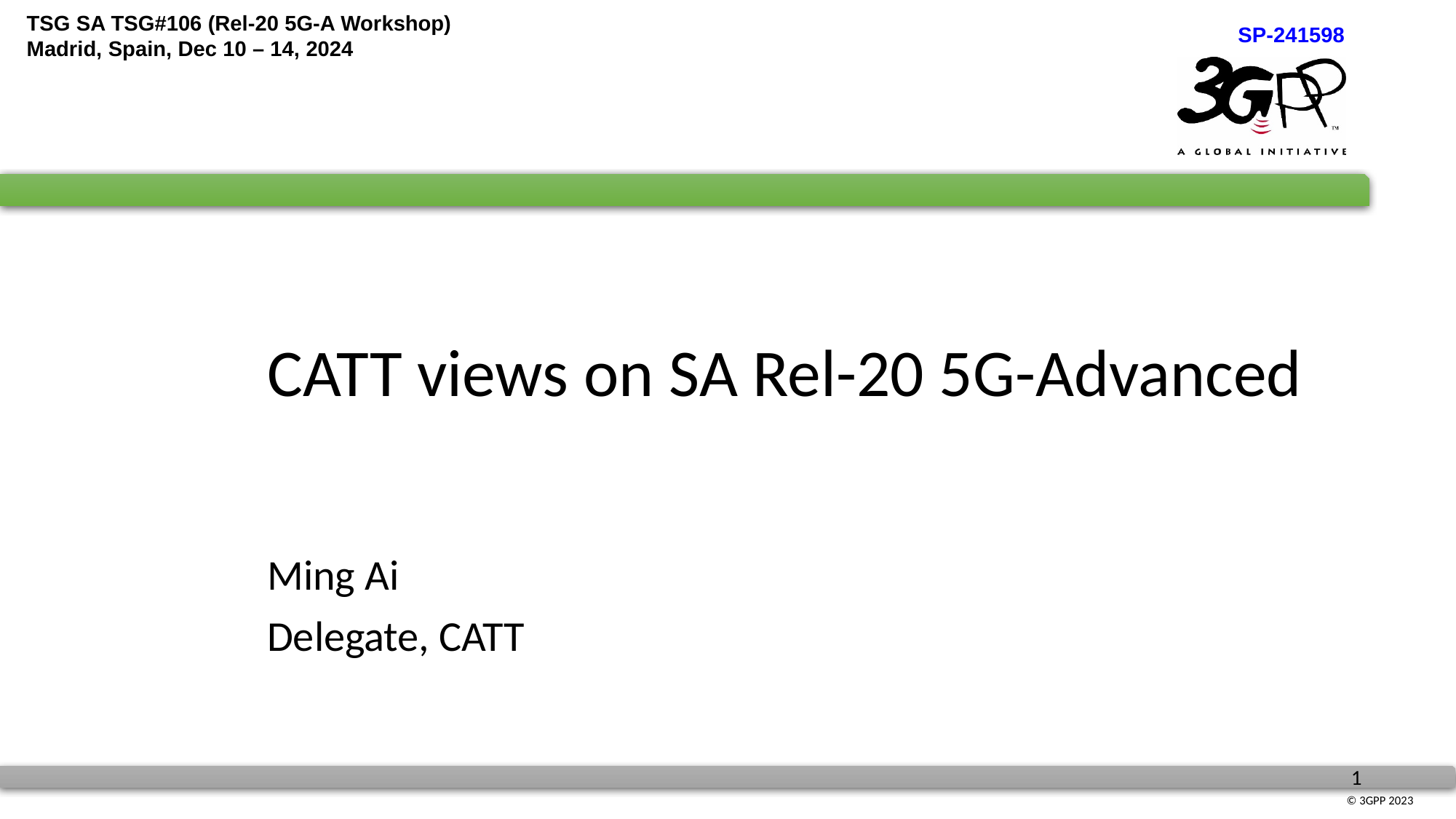

# CATT views on SA Rel-20 5G-Advanced
Ming Ai
Delegate, CATT